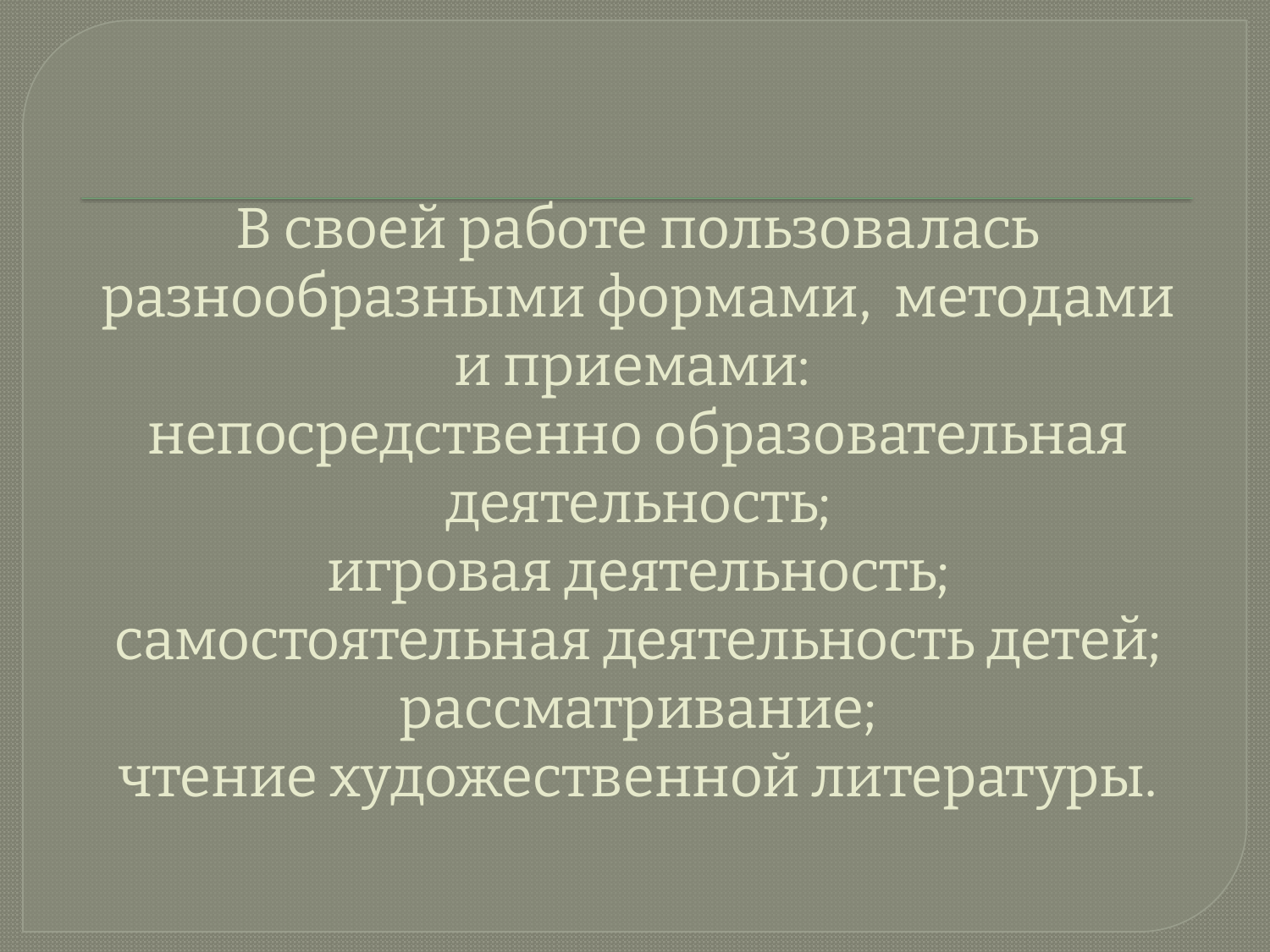

# В своей работе пользовалась разнообразными формами,  методами и приемами: непосредственно образовательная деятельность; игровая деятельность; самостоятельная деятельность детей; рассматривание; чтение художественной литературы.